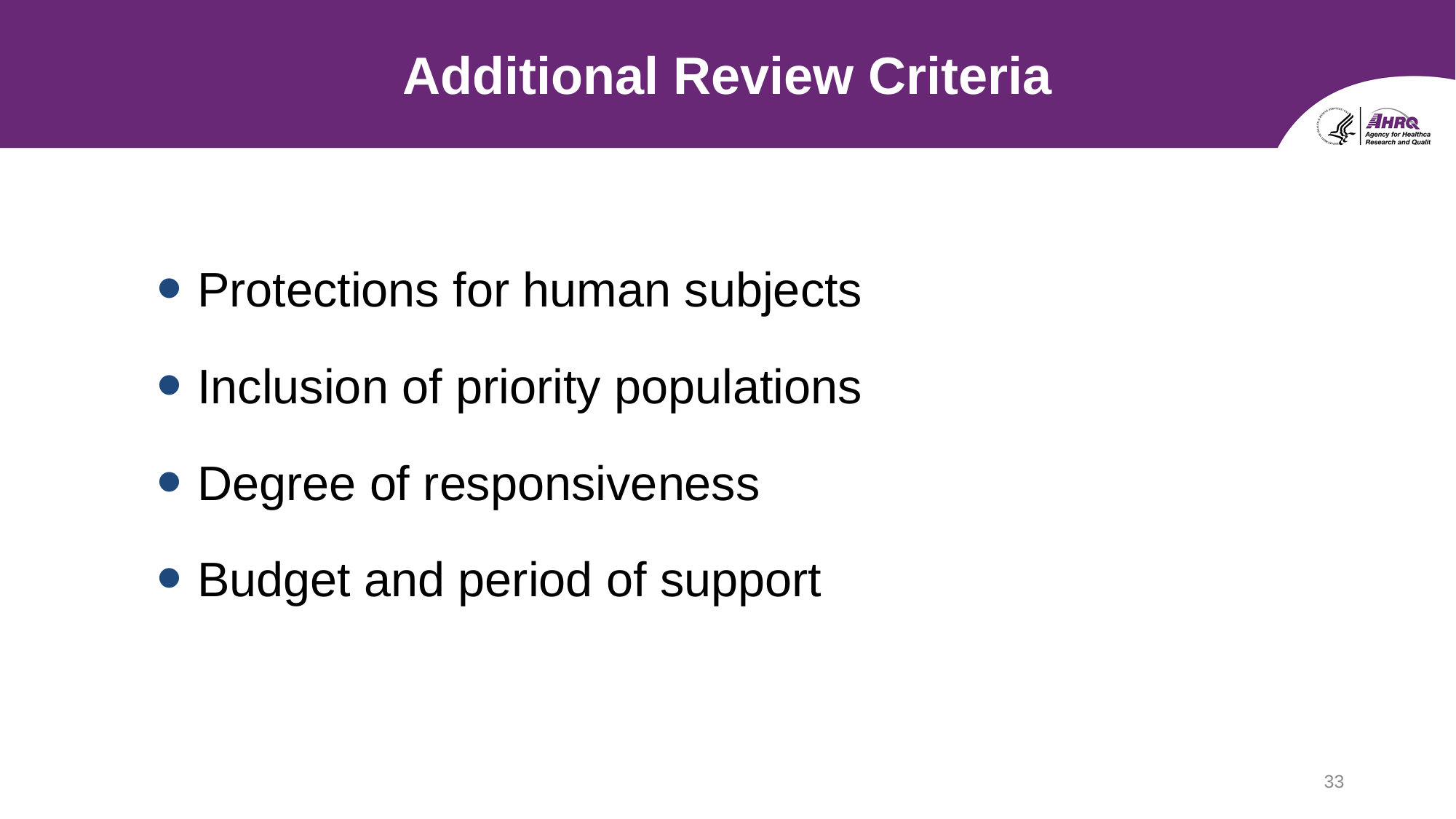

# Additional Review Criteria
Protections for human subjects
Inclusion of priority populations
Degree of responsiveness
Budget and period of support
33